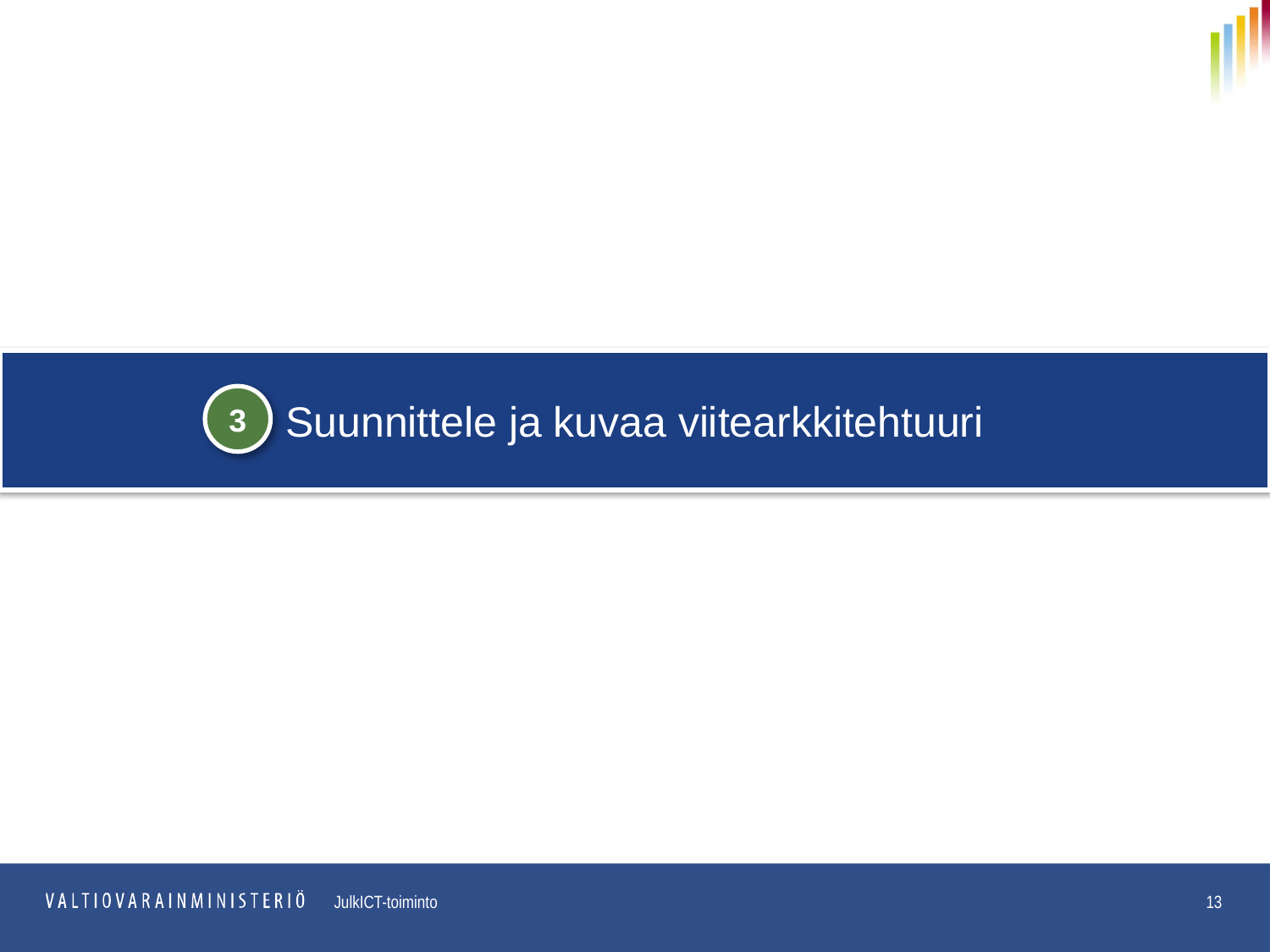

# Suunnittele ja kuvaa viitearkkitehtuuri
3
13